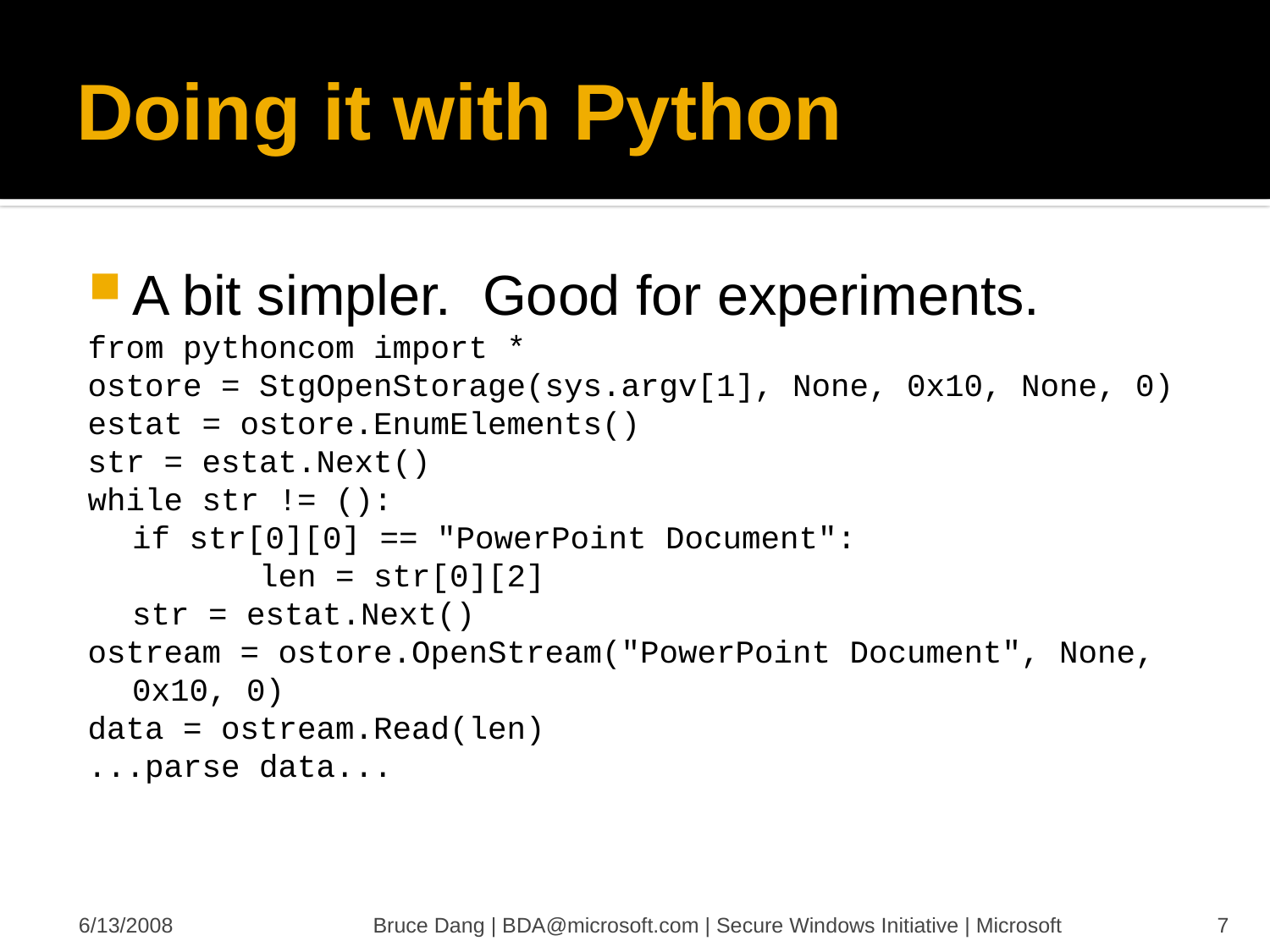

# Doing it with Python
A bit simpler.  Good for experiments.
from pythoncom import *
ostore = StgOpenStorage(sys.argv[1], None, 0x10, None, 0)
estat = ostore.EnumElements()
str = estat.Next()
while str != ():
	if str[0][0] == "PowerPoint Document":
		len = str[0][2]
	str = estat.Next()
ostream = ostore.OpenStream("PowerPoint Document", None, 0x10, 0)
data = ostream.Read(len)
...parse data...
6/13/2008
Bruce Dang | BDA@microsoft.com | Secure Windows Initiative | Microsoft
7